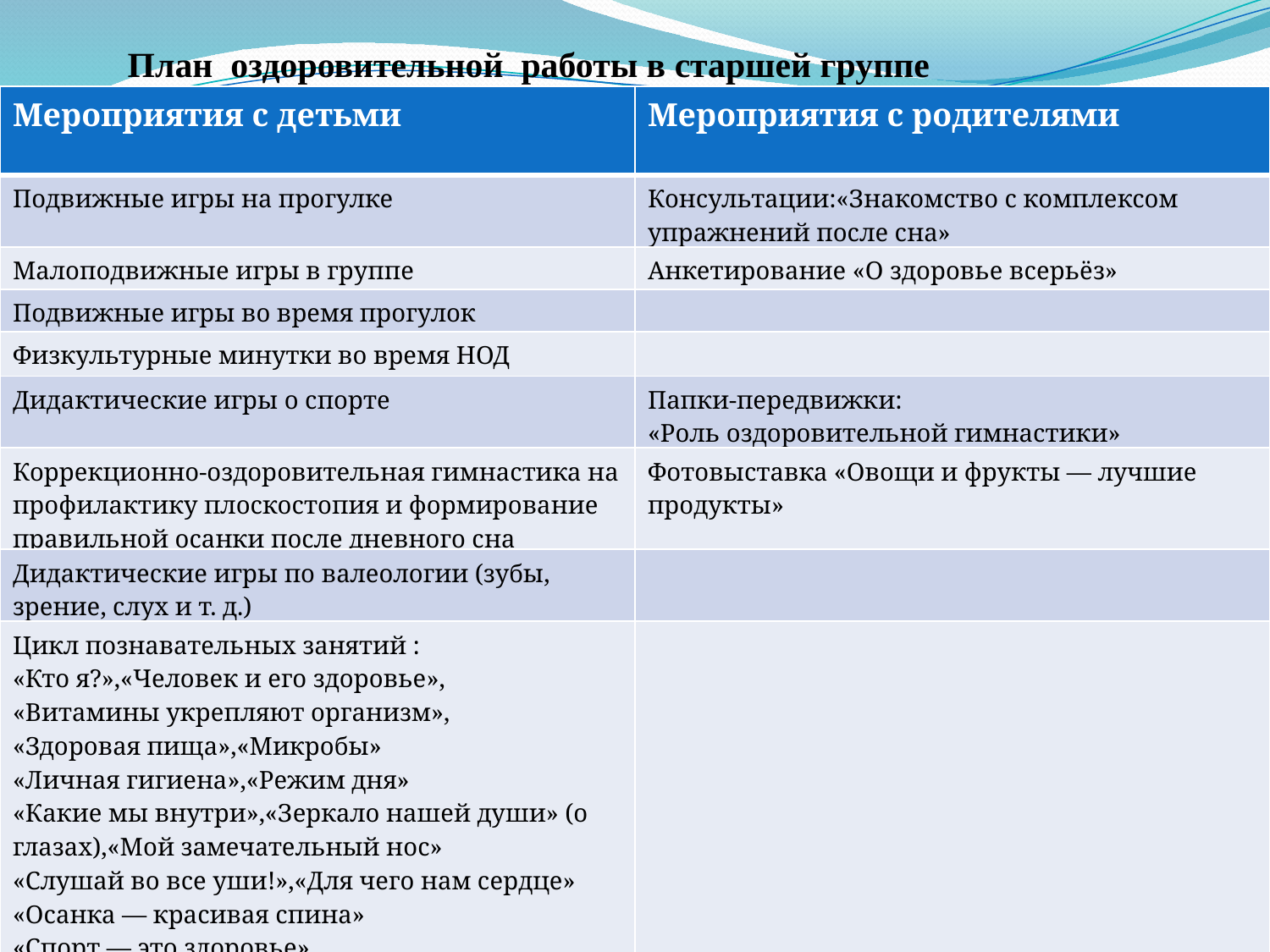

План  оздоровительной  работы в старшей группе

| Мероприятия с детьми | Мероприятия с родителями |
| --- | --- |
| Подвижные игры на прогулке | Консультации:«Знакомство с комплексом упражнений после сна» |
| Малоподвижные игры в группе | Анкетирование «О здоровье всерьёз» |
| Подвижные игры во время прогулок |  |
| Физкультурные минутки во время НОД |  |
| Дидактические игры о спорте | Папки-передвижки: «Роль оздоровительной гимнастики» |
| Коррекционно-оздоровительная гимнастика на профилактику плоскостопия и формирование правильной осанки после дневного сна | Фотовыставка «Овощи и фрукты — лучшие продукты» |
| Дидактические игры по валеологии (зубы, зрение, слух и т. д.) |  |
| Цикл познавательных занятий : «Кто я?»,«Человек и его здоровье», «Витамины укрепляют организм», «Здоровая пища»,«Микробы» «Личная гигиена»,«Режим дня» «Какие мы внутри»,«Зеркало нашей души» (о глазах),«Мой замечательный нос» «Слушай во все уши!»,«Для чего нам сердце» «Осанка — красивая спина» «Спорт — это здоровье» Итоговое «Наше здоровье — в наших руках!» |  |
| Чтение и разучивание стихотворений, пословиц и поговорок о спорте и здоровье |  |
| Пальчиковые игры |  |
|  |  |